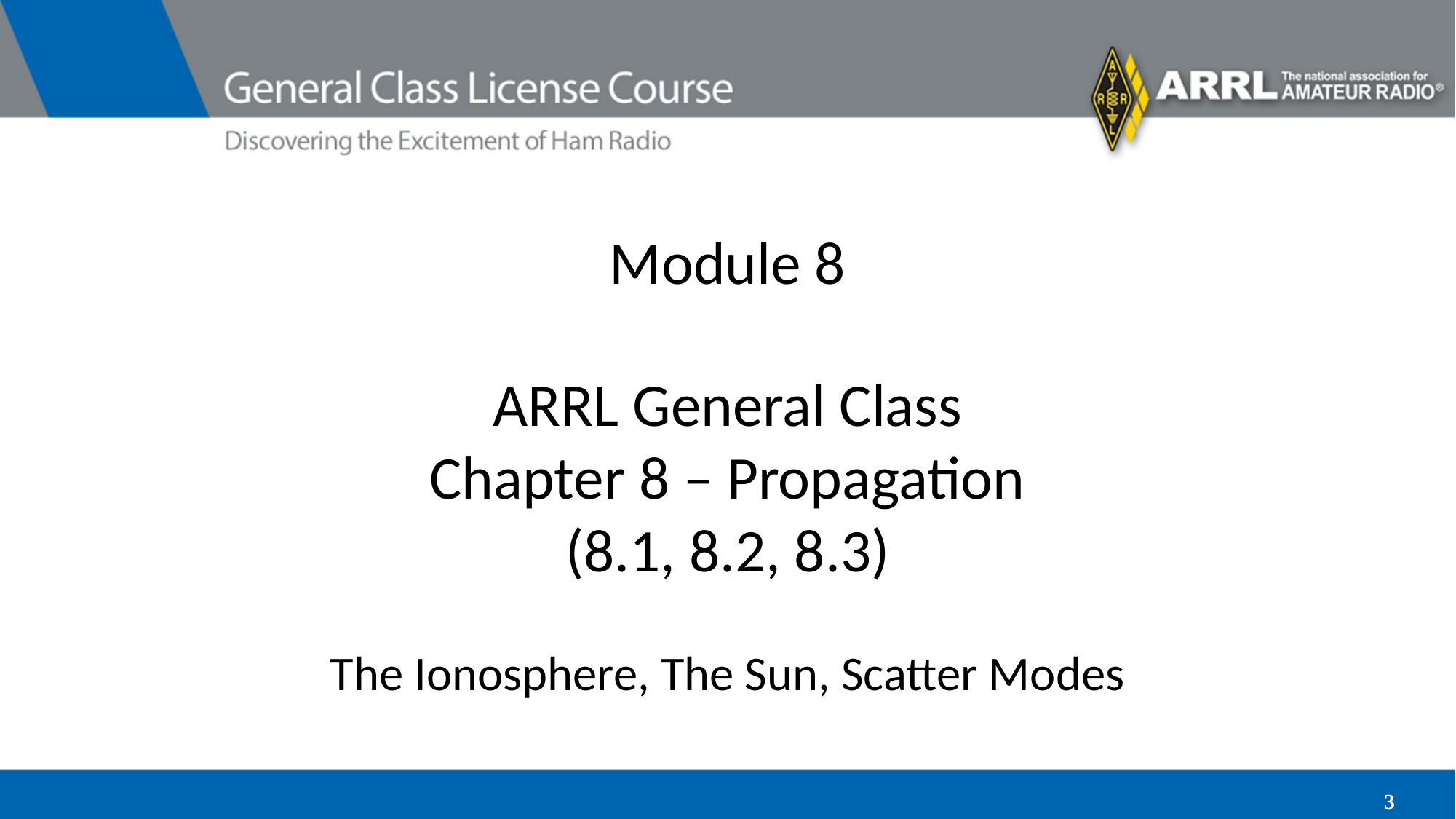

# Module 8 ARRL General Class Chapter 8 – Propagation (8.1, 8.2, 8.3) The Ionosphere, The Sun, Scatter Modes